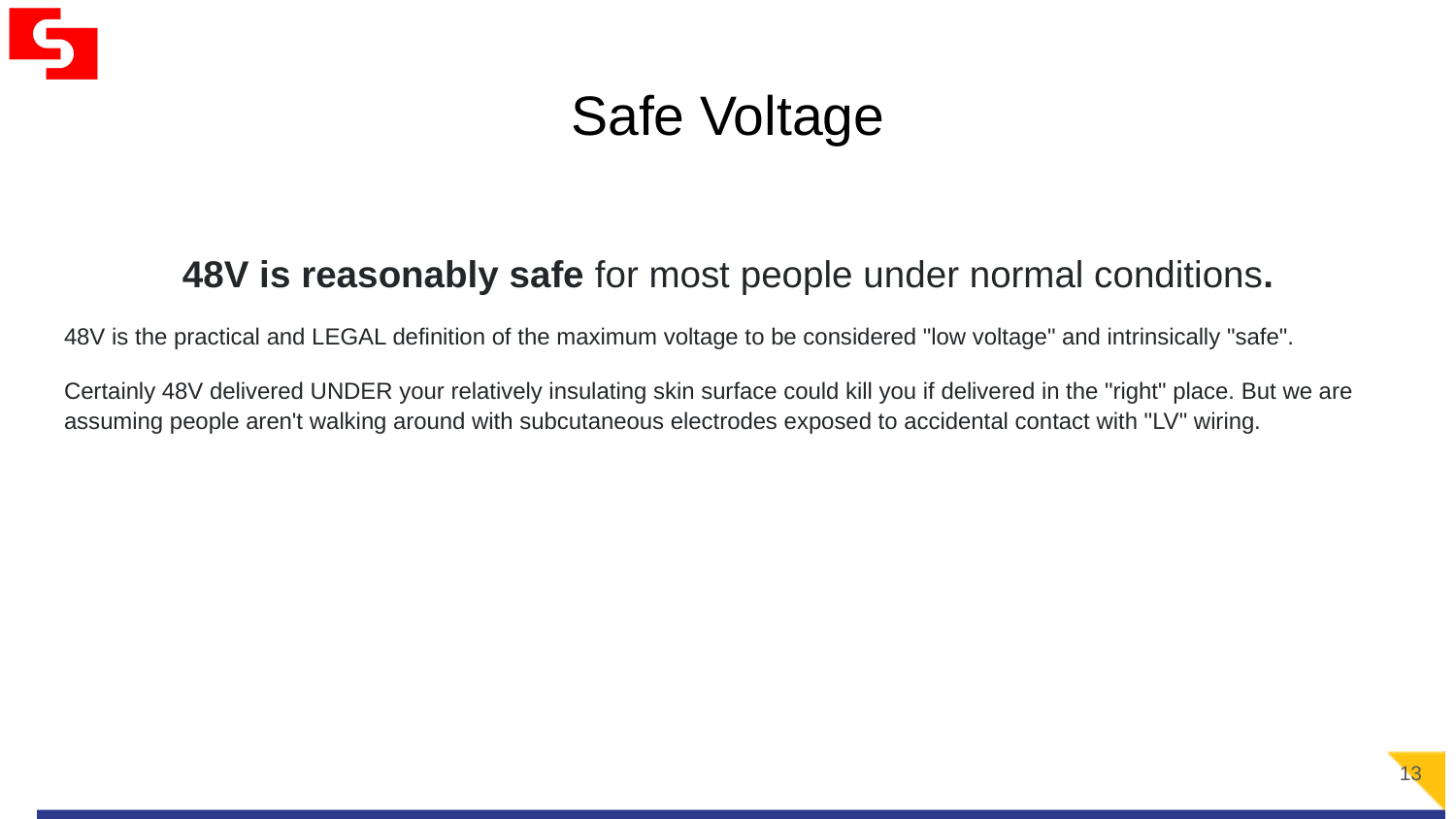

# Safe Voltage

48V is reasonably safe for most people under normal conditions.
48V is the practical and LEGAL definition of the maximum voltage to be considered "low voltage" and intrinsically "safe".
Certainly 48V delivered UNDER your relatively insulating skin surface could kill you if delivered in the "right" place. But we are assuming people aren't walking around with subcutaneous electrodes exposed to accidental contact with "LV" wiring.

13